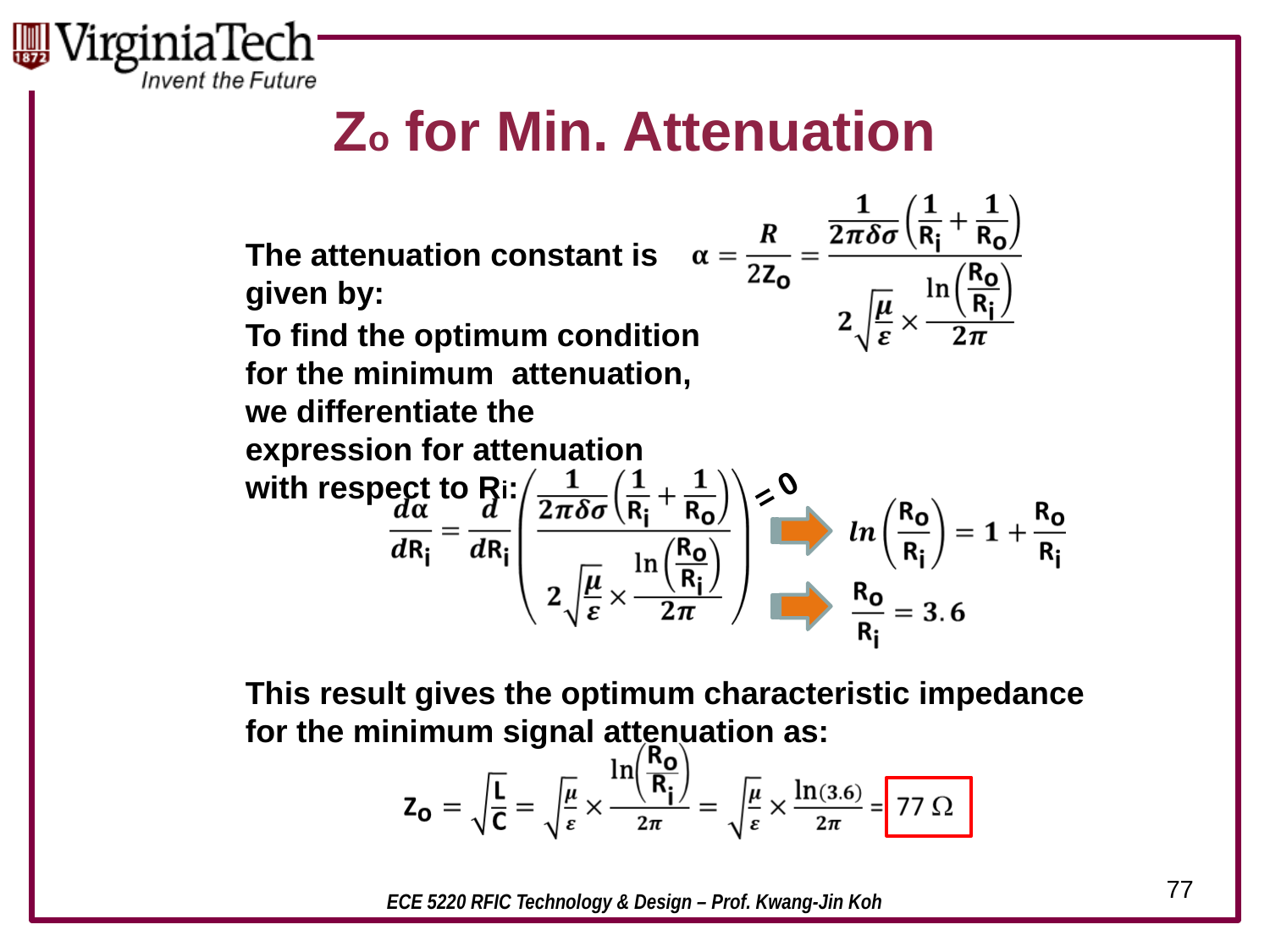

# Zo for Min. Attenuation

The attenuation constant is given by:
To find the optimum condition for the minimum  attenuation, we differentiate the expression for attenuation with respect to Ri:
= 0

This result gives the optimum characteristic impedance for the minimum signal attenuation as:

77